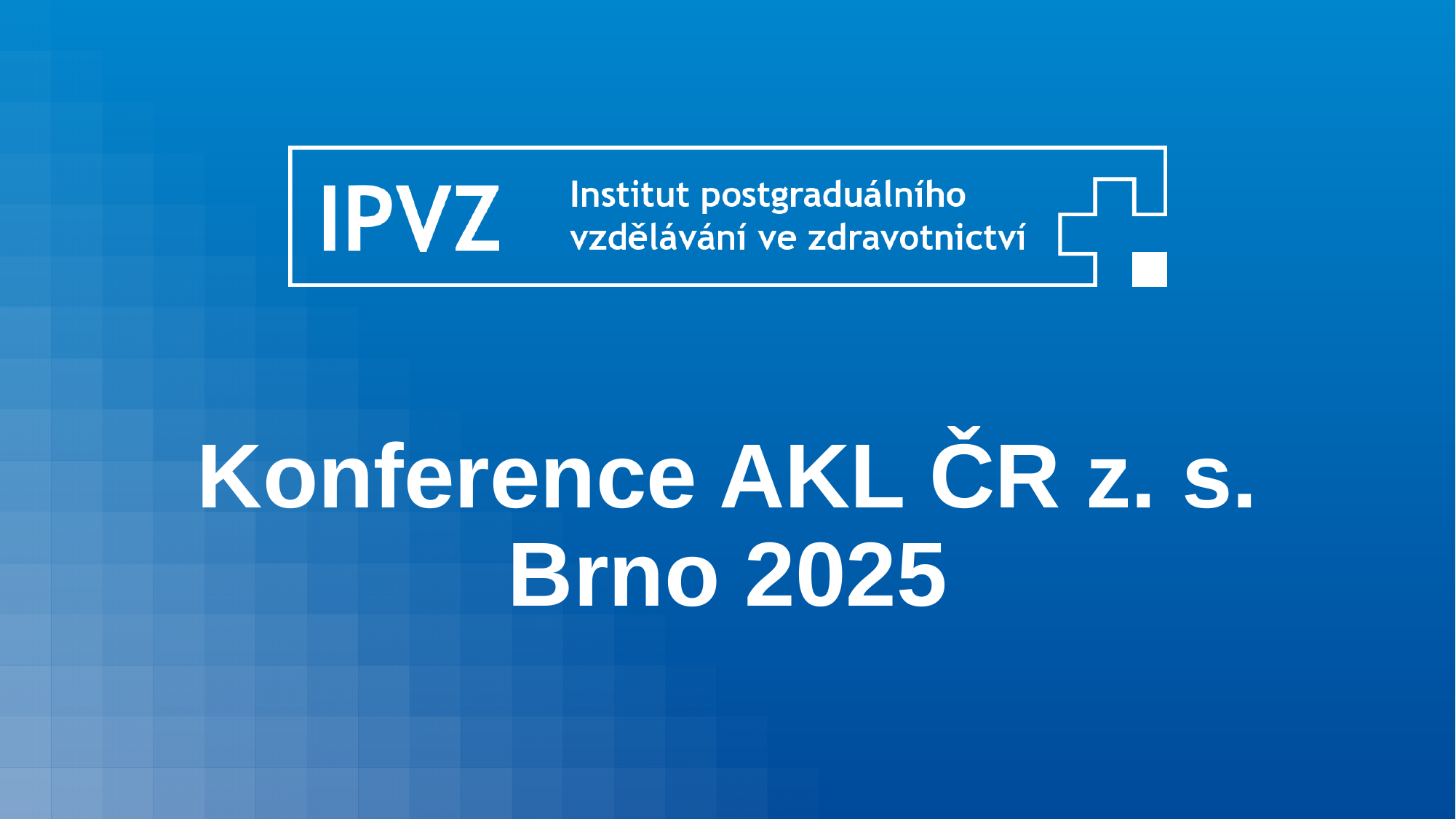

# Konference AKL ČR z. s. Brno 2025